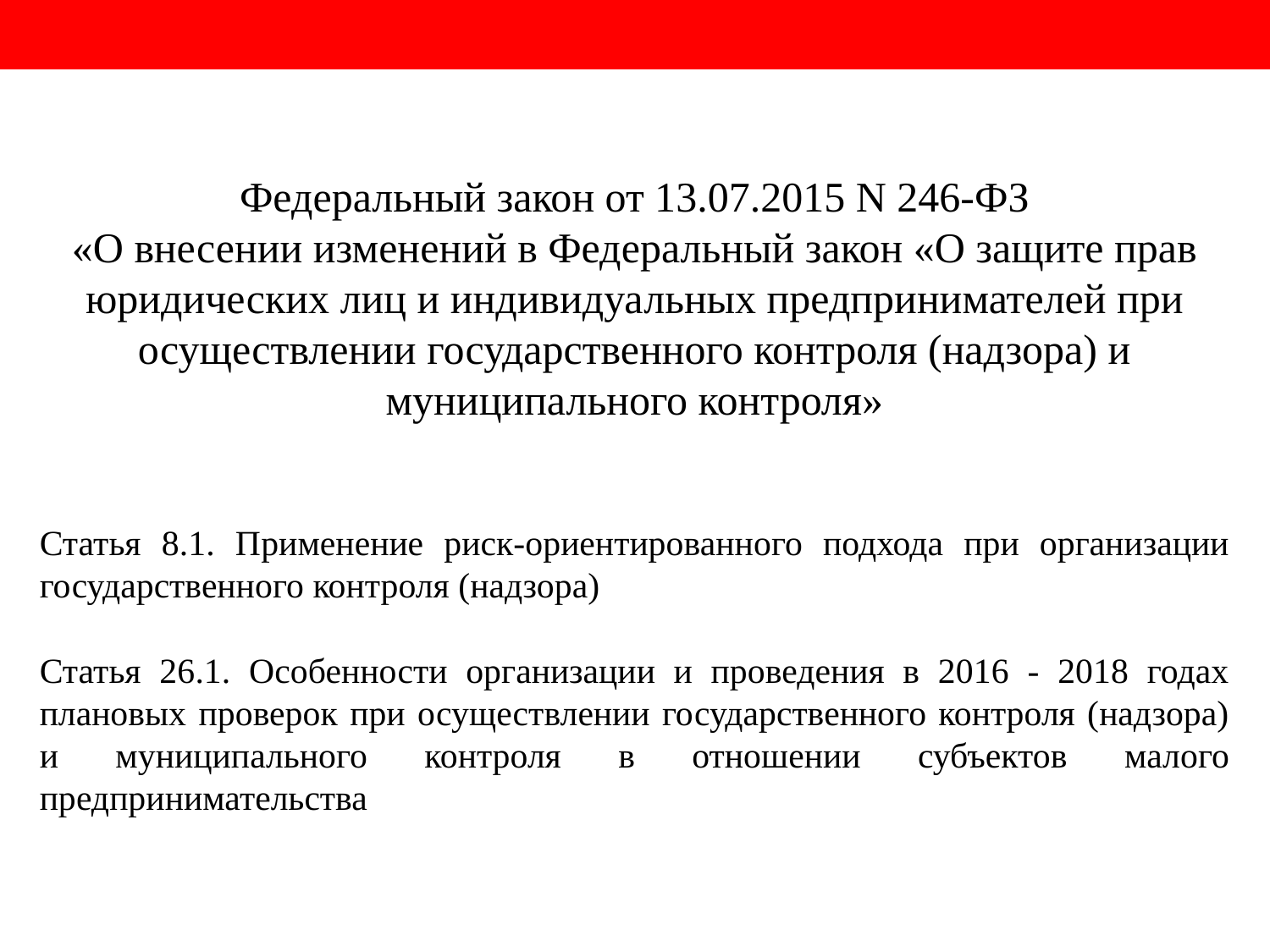

Федеральный закон от 13.07.2015 N 246-ФЗ
«О внесении изменений в Федеральный закон «О защите прав юридических лиц и индивидуальных предпринимателей при осуществлении государственного контроля (надзора) и муниципального контроля»

Статья 8.1. Применение риск-ориентированного подхода при организации государственного контроля (надзора)

Статья 26.1. Особенности организации и проведения в 2016 - 2018 годах плановых проверок при осуществлении государственного контроля (надзора) и муниципального контроля в отношении субъектов малого предпринимательства